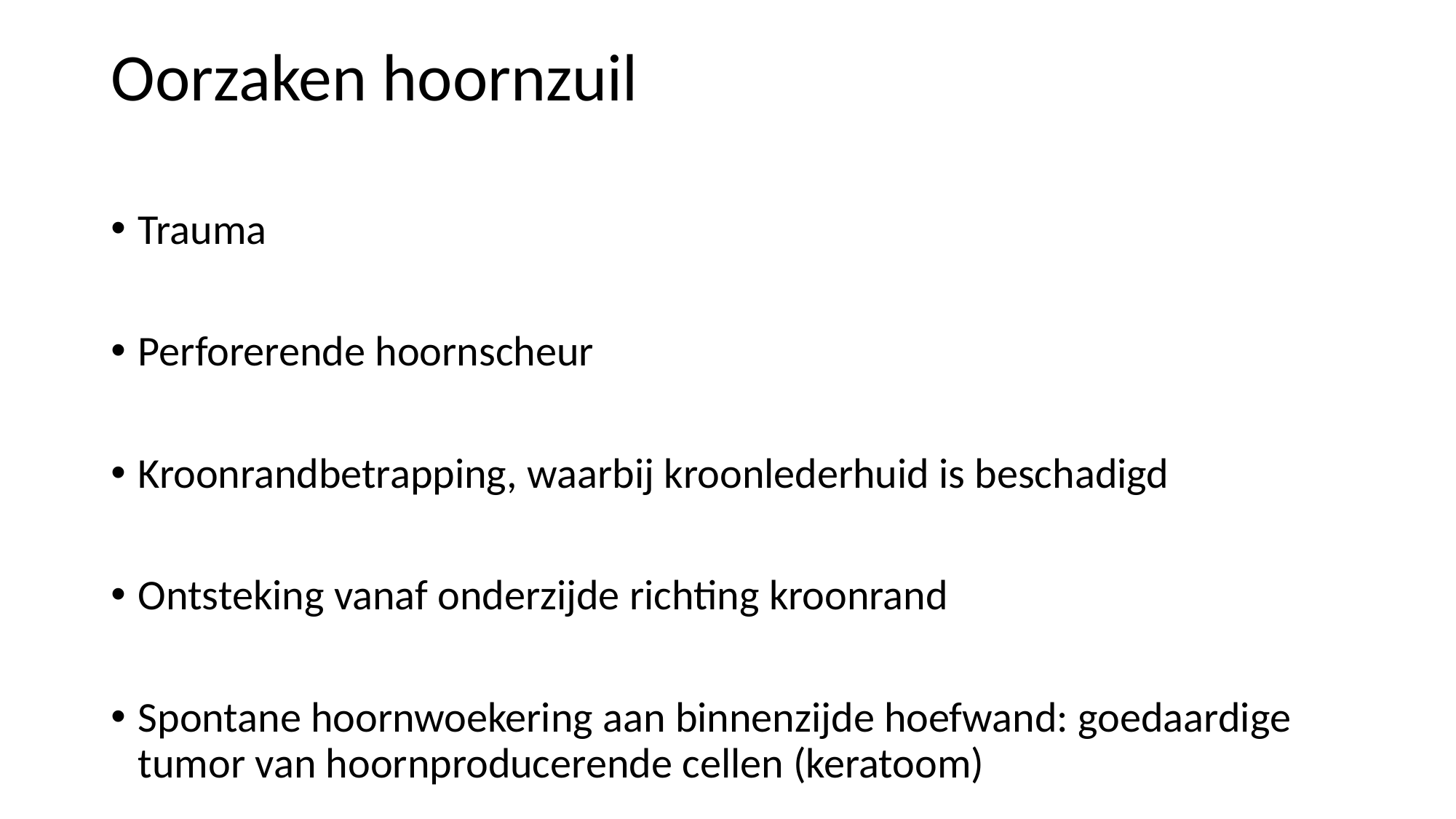

# Oorzaken hoornzuil
Trauma

Perforerende hoornscheur

Kroonrandbetrapping, waarbij kroonlederhuid is beschadigd

Ontsteking vanaf onderzijde richting kroonrand

Spontane hoornwoekering aan binnenzijde hoefwand: goedaardige tumor van hoornproducerende cellen (keratoom)